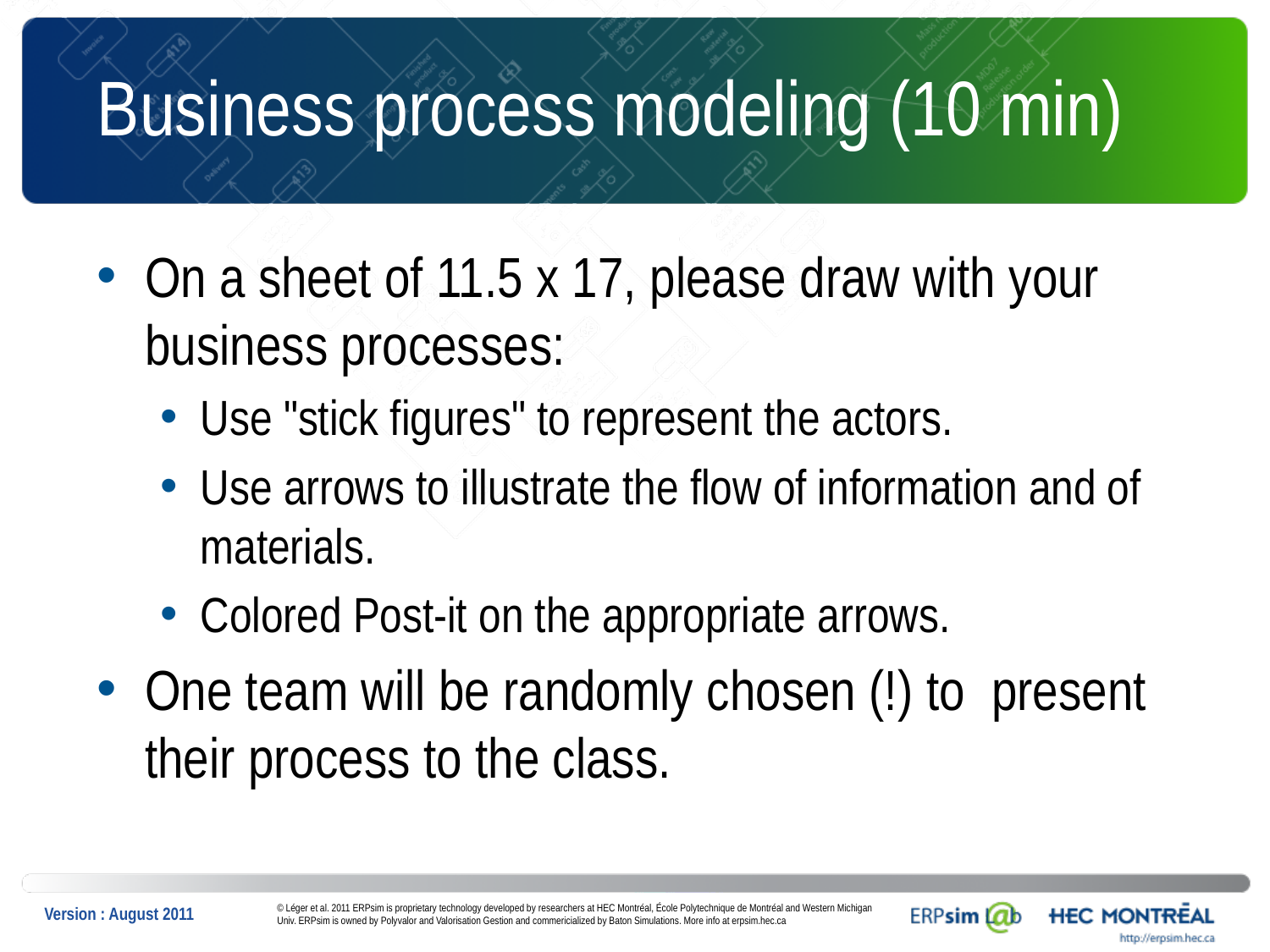

# Business process modeling (10 min)
On a sheet of 11.5 x 17, please draw with your business processes:
Use "stick figures" to represent the actors.
Use arrows to illustrate the flow of information and of materials.
Colored Post-it on the appropriate arrows.
One team will be randomly chosen (!) to  present their process to the class.